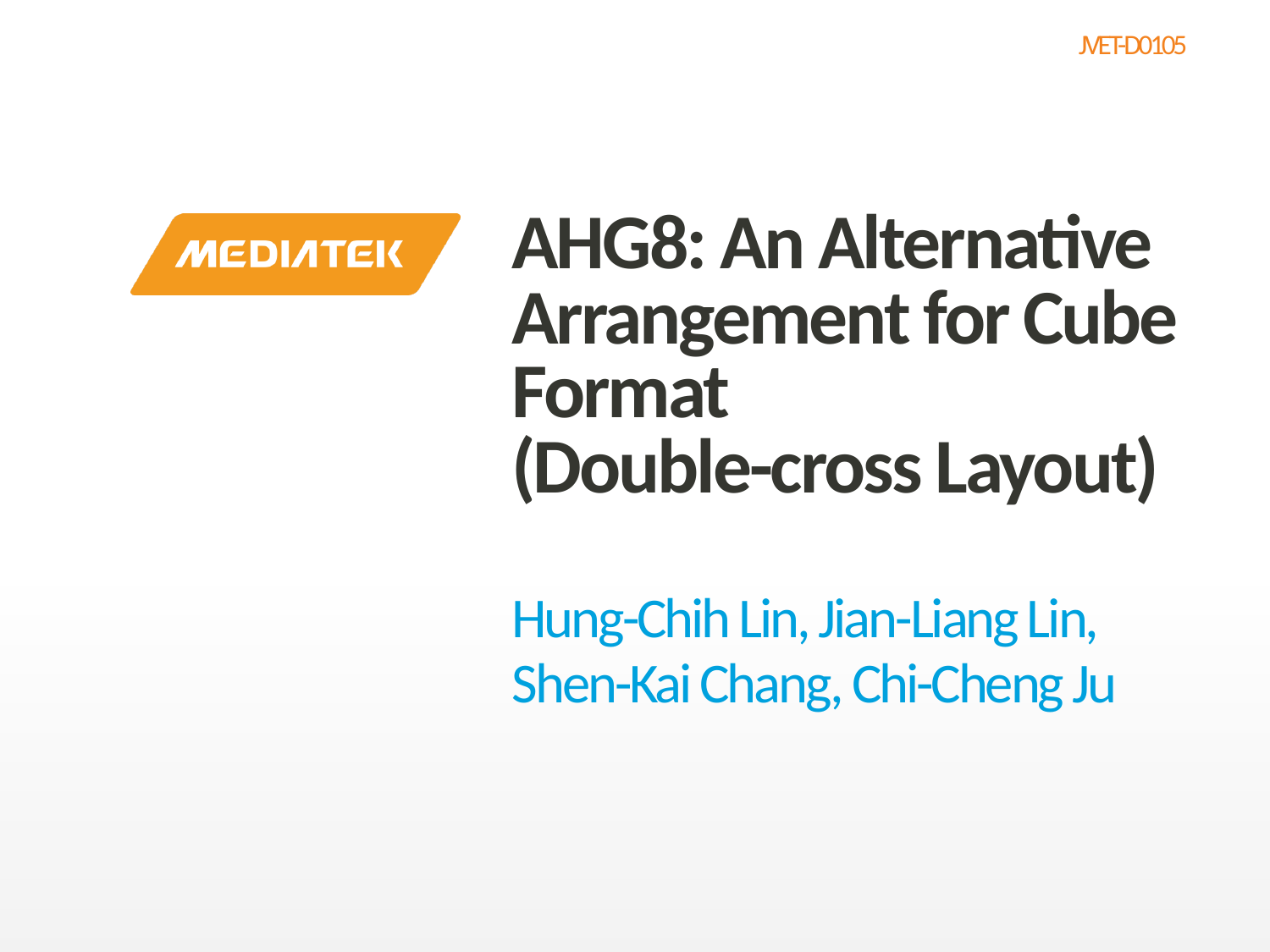

# AHG8: An Alternative Arrangement for Cube Format (Double-cross Layout)
Hung-Chih Lin, Jian-Liang Lin,
Shen-Kai Chang, Chi-Cheng Ju